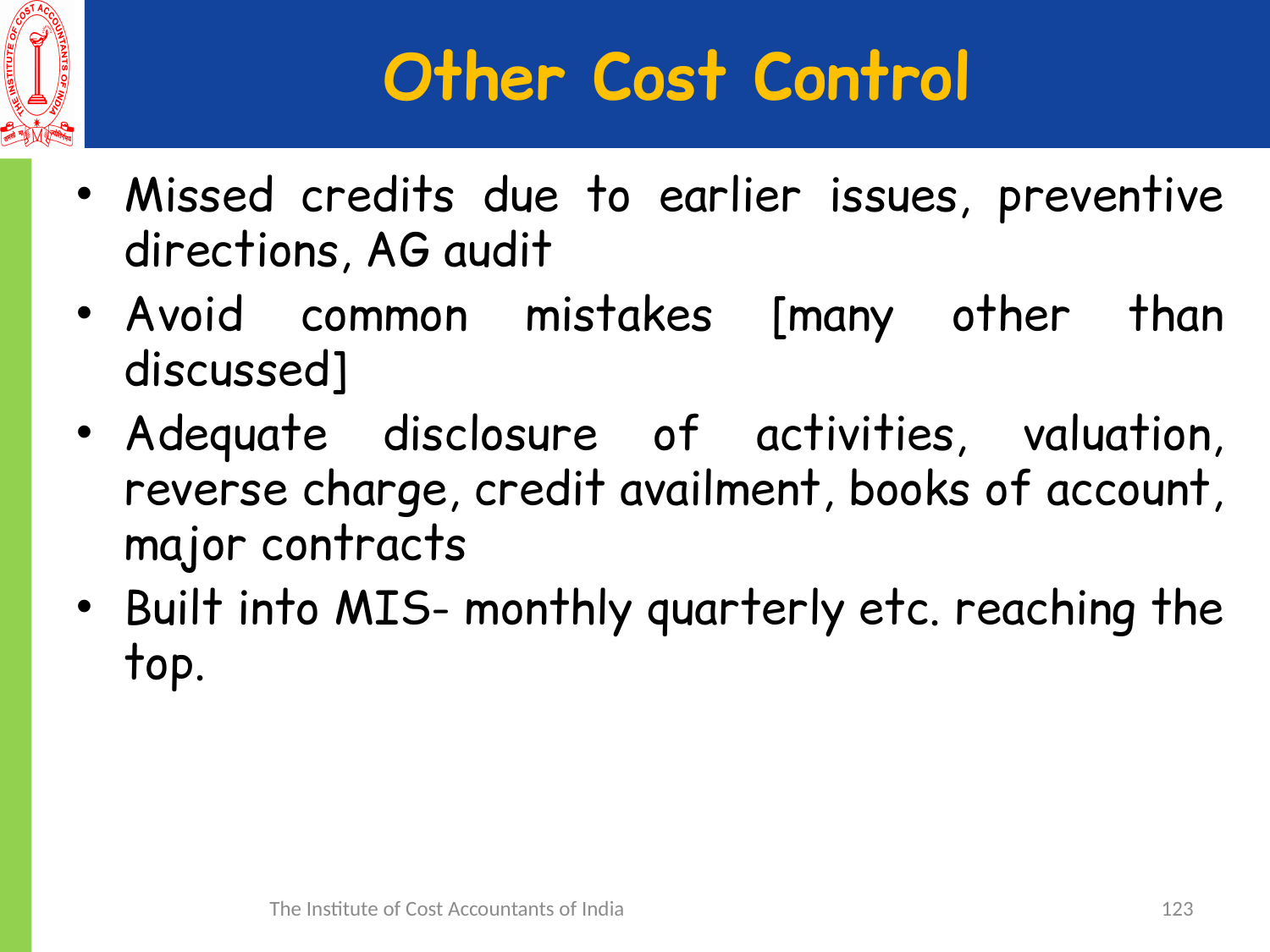

# Other Cost Control
Missed credits due to earlier issues, preventive directions, AG audit
Avoid common mistakes [many other than discussed]
Adequate disclosure of activities, valuation, reverse charge, credit availment, books of account, major contracts
Built into MIS- monthly quarterly etc. reaching the top.
The Institute of Cost Accountants of India
123